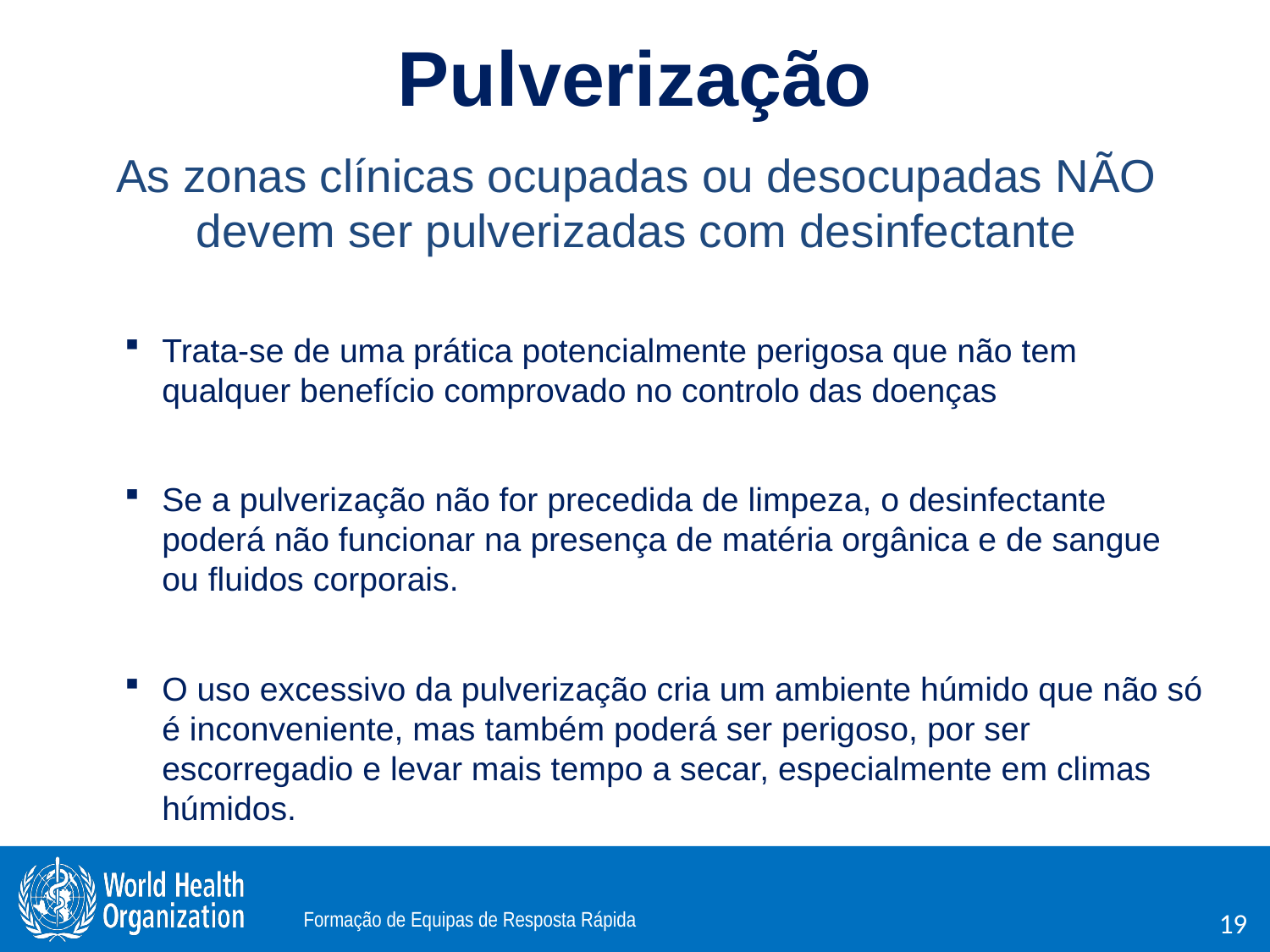

Pulverização
As zonas clínicas ocupadas ou desocupadas NÃO devem ser pulverizadas com desinfectante

Trata-se de uma prática potencialmente perigosa que não tem qualquer benefício comprovado no controlo das doenças

Se a pulverização não for precedida de limpeza, o desinfectante poderá não funcionar na presença de matéria orgânica e de sangue ou fluidos corporais.

O uso excessivo da pulverização cria um ambiente húmido que não só é inconveniente, mas também poderá ser perigoso, por ser escorregadio e levar mais tempo a secar, especialmente em climas húmidos.